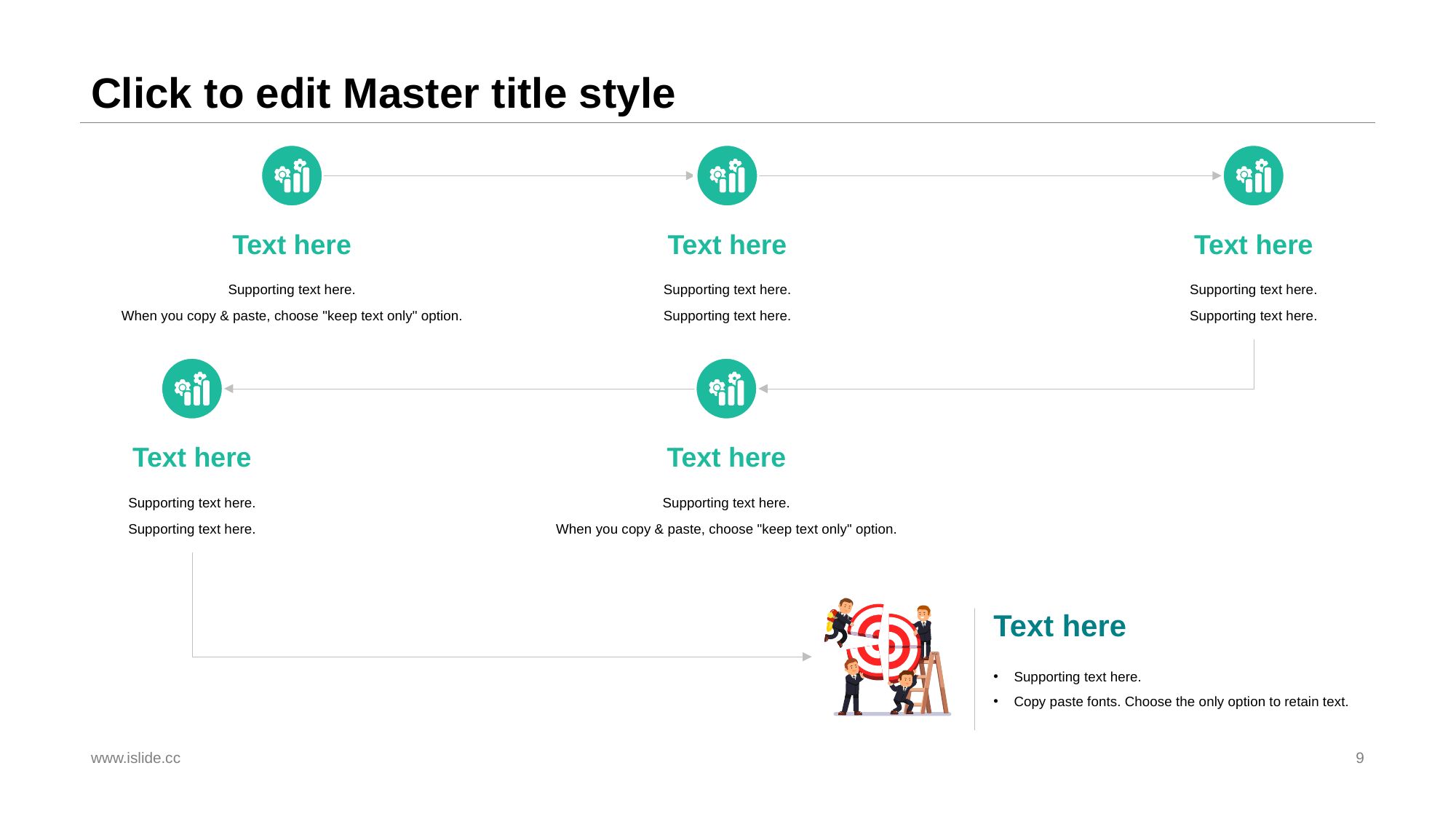

# Click to edit Master title style

Text here
Text here
Text here
Supporting text here.
When you copy & paste, choose "keep text only" option.
Supporting text here.
Supporting text here.
Supporting text here.
Supporting text here.

Text here
Text here
Supporting text here.
Supporting text here.
Supporting text here.
When you copy & paste, choose "keep text only" option.

Text here

Supporting text here.
Copy paste fonts. Choose the only option to retain text.

www.islide.cc
9